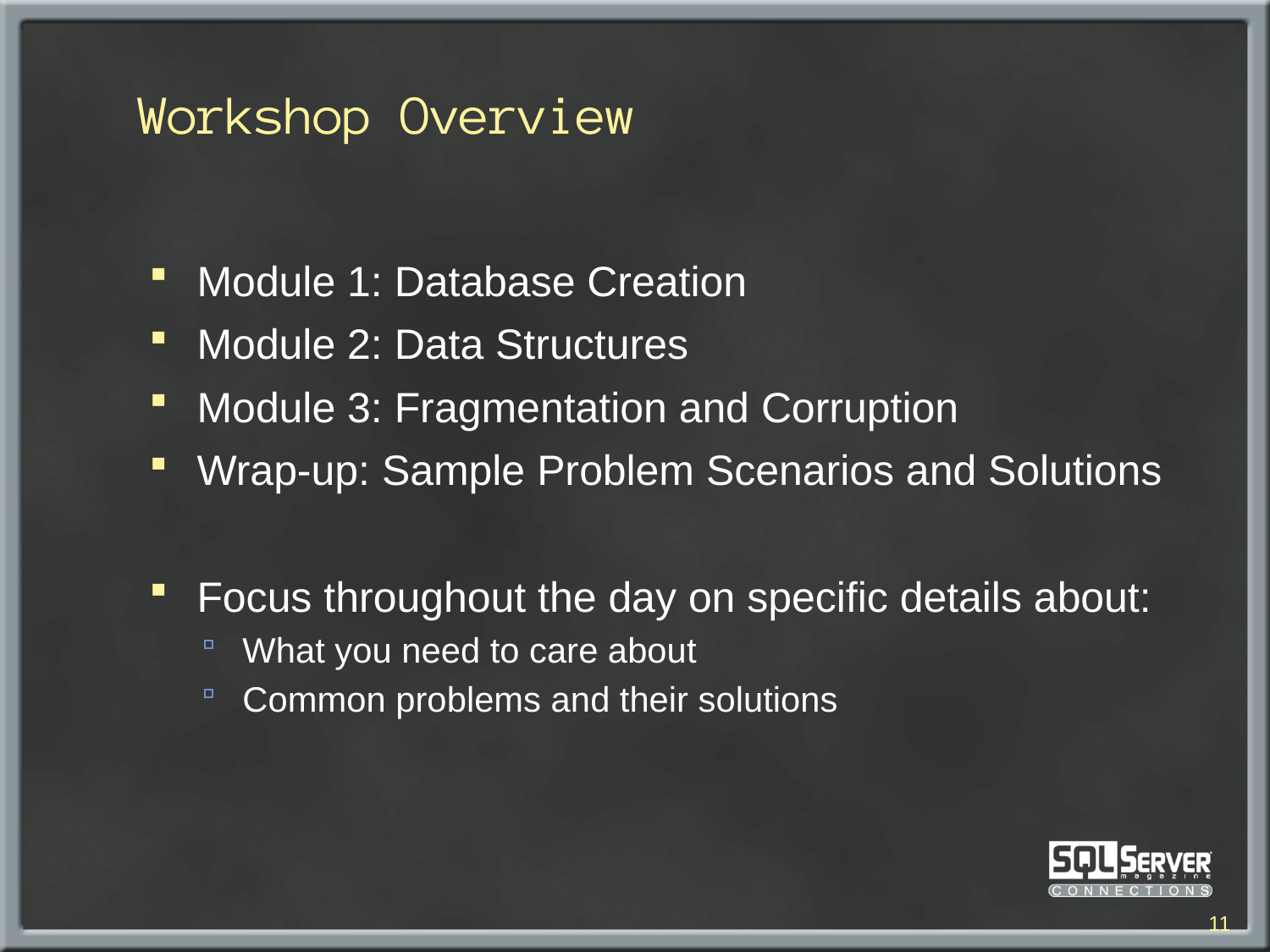

# Workshop Overview
Module 1: Database Creation
Module 2: Data Structures
Module 3: Fragmentation and Corruption
Wrap-up: Sample Problem Scenarios and Solutions

Focus throughout the day on specific details about:
What you need to care about
Common problems and their solutions
11